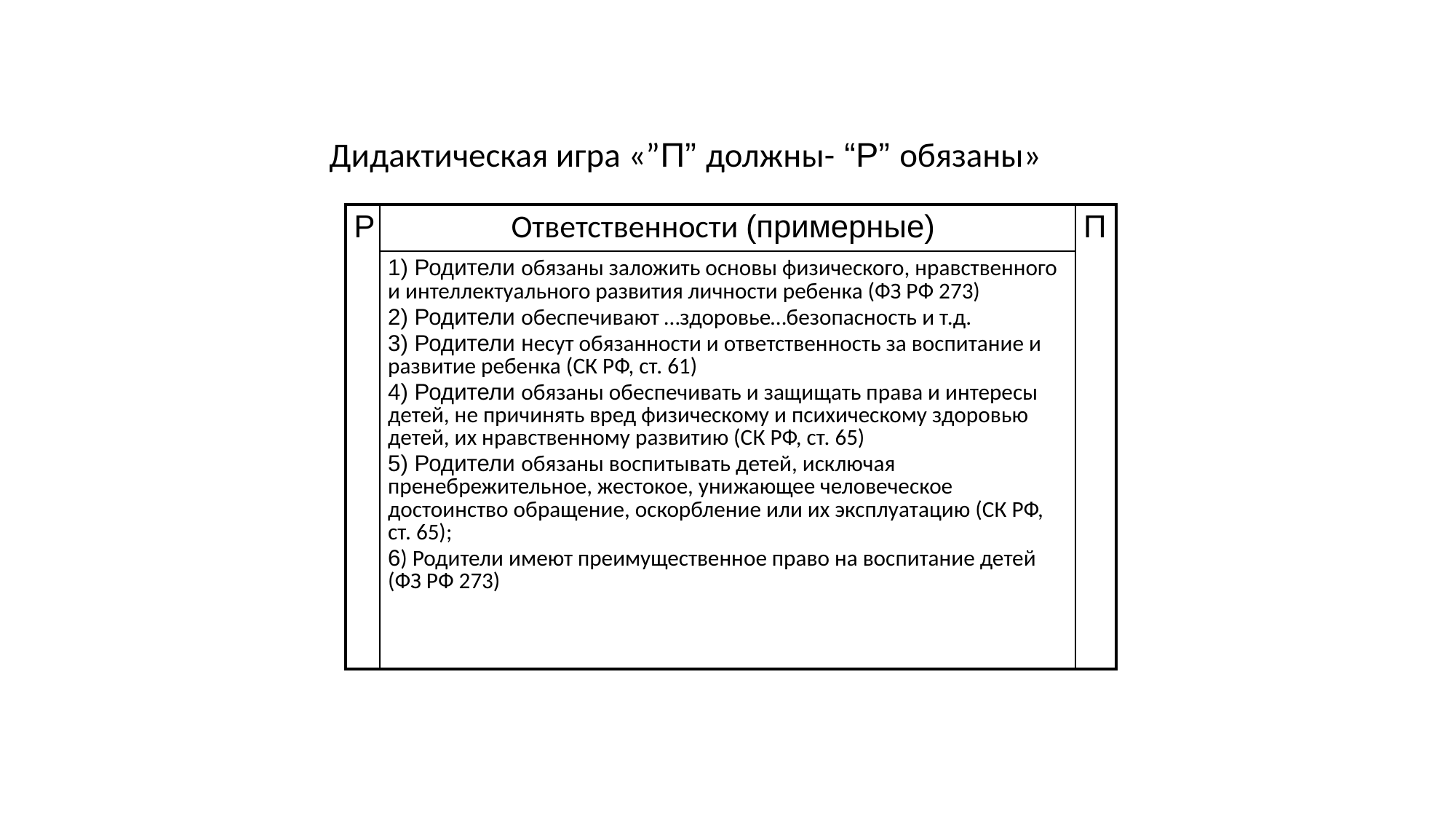

# Дидактическая игра «”П” должны- “Р” обязаны»
| Р | Ответственности (примерные) | П |
| --- | --- | --- |
|  | 1) Родители обязаны заложить основы физического, нравственного и интеллектуального развития личности ребенка (ФЗ РФ 273) 2) Родители обеспечивают …здоровье…безопасность и т.д. 3) Родители несут обязанности и ответственность за воспитание и развитие ребенка (СК РФ, ст. 61) 4) Родители обязаны обеспечивать и защищать права и интересы детей, не причинять вред физическому и психическому здоровью детей, их нравственному развитию (СК РФ, ст. 65) 5) Родители обязаны воспитывать детей, исключая пренебрежительное, жестокое, унижающее человеческое достоинство обращение, оскорбление или их эксплуатацию (СК РФ, ст. 65); 6) Родители имеют преимущественное право на воспитание детей (ФЗ РФ 273) |  |